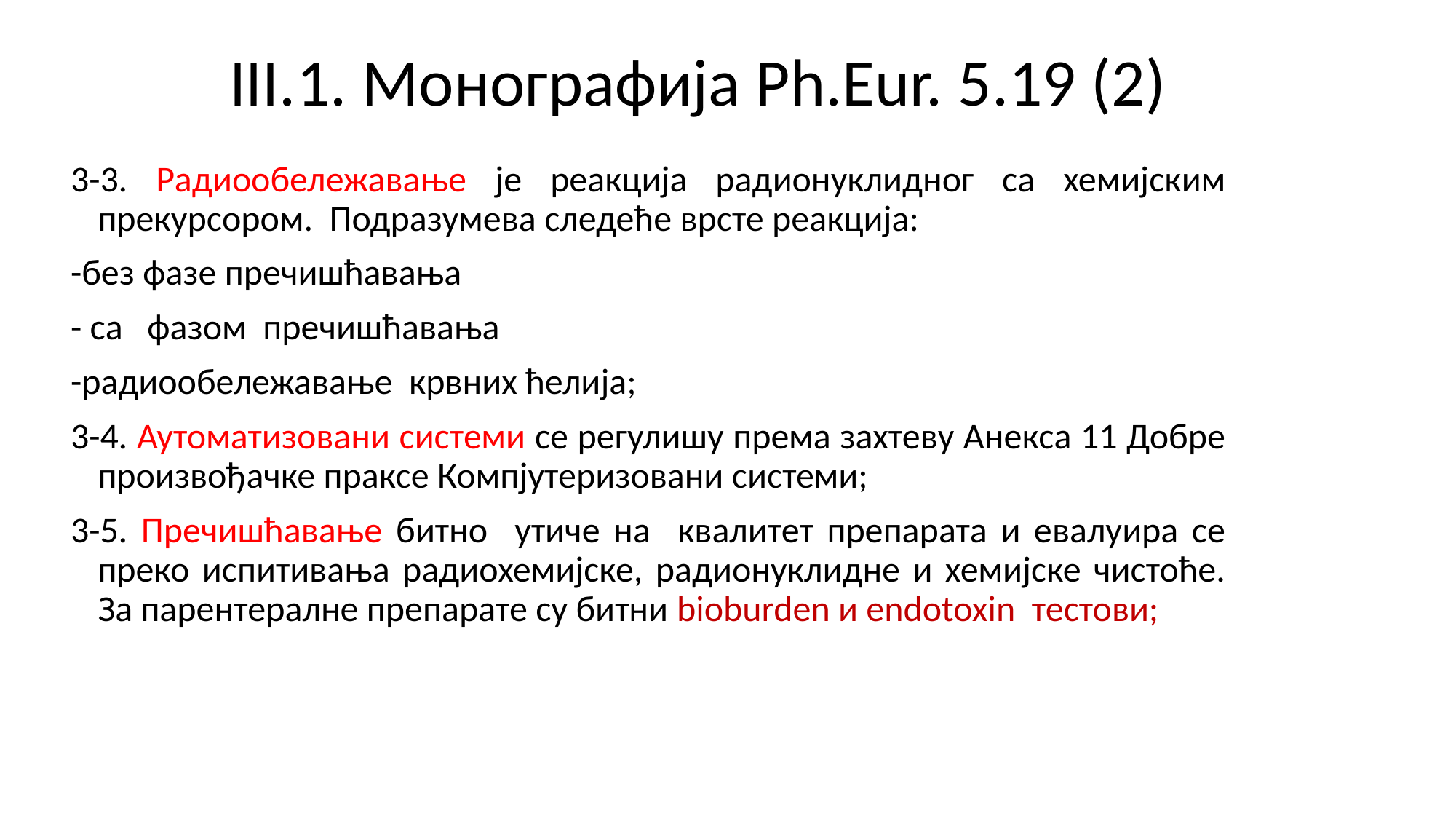

# III.1. Монографија Ph.Eur. 5.19 (2)
3-3. Радиообележавање је реакција радионуклидног са хемијским прекурсором.  Подразумева следеће врсте реакција:
-без фазе пречишћавања
- са   фазом  пречишћавања
-радиообележавање  крвних ћелија;
3-4. Аутоматизовани системи се регулишу према захтеву Анекса 11 Добре произвођачке праксе Компјутеризовани системи;
3-5. Пречишћавање битно  утиче на  квалитет препарата и евалуира се преко испитивања радиохемијске, радионуклидне и хемијске чистоће. За парентералне препарате су битни bioburden и endotoxin  тестови;